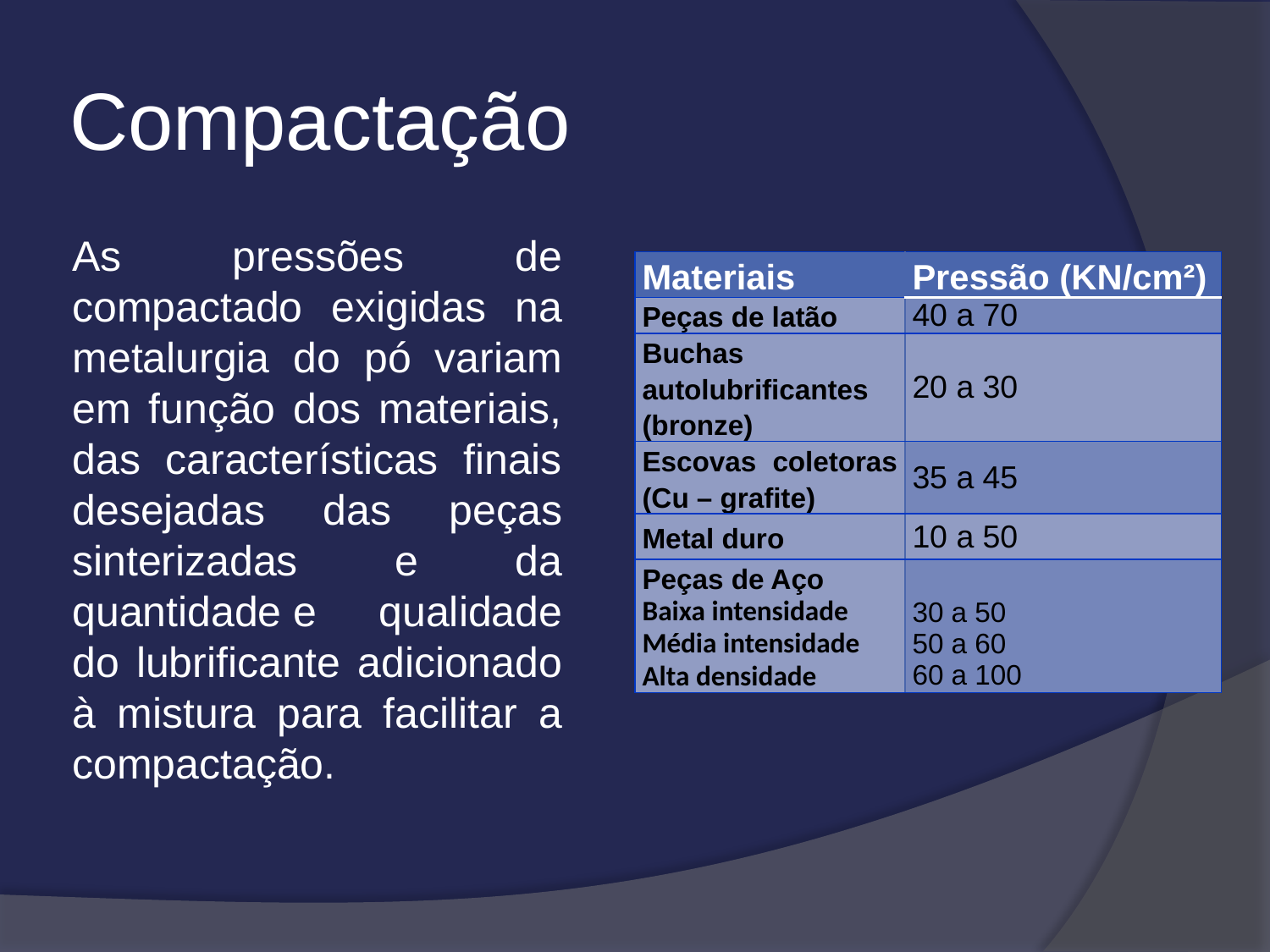

# Compactação
As pressões de compactado exigidas na metalurgia do pó variam em função dos materiais, das características finais desejadas das peças sinterizadas e da quantidade e qualidade do lubrificante adicionado à mistura para facilitar a compactação.
| Materiais | Pressão (KN/cm²) |
| --- | --- |
| Peças de latão | 40 a 70 |
| Buchas autolubrificantes (bronze) | 20 a 30 |
| Escovas coletoras (Cu – grafite) | 35 a 45 |
| Metal duro | 10 a 50 |
| Peças de Aço Baixa intensidade Média intensidade Alta densidade | 30 a 50 50 a 60 60 a 100 |